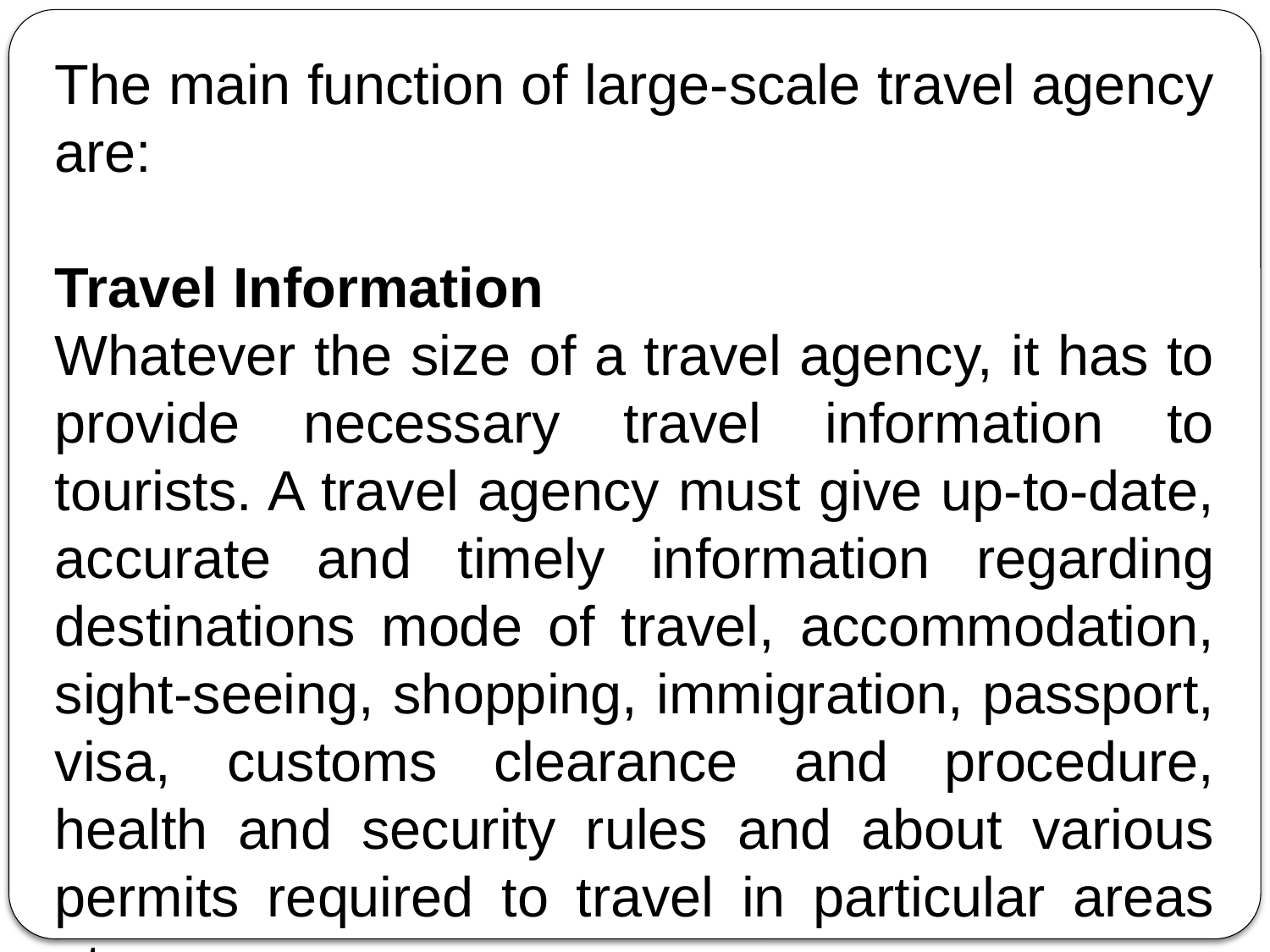

The main function of large-scale travel agency are:

Travel Information
Whatever the size of a travel agency, it has to provide necessary travel information to tourists. A travel agency must give up-to-date, accurate and timely information regarding destinations mode of travel, accommodation, sight-seeing, shopping, immigration, passport, visa, customs clearance and procedure, health and security rules and about various permits required to travel in particular areas etc.